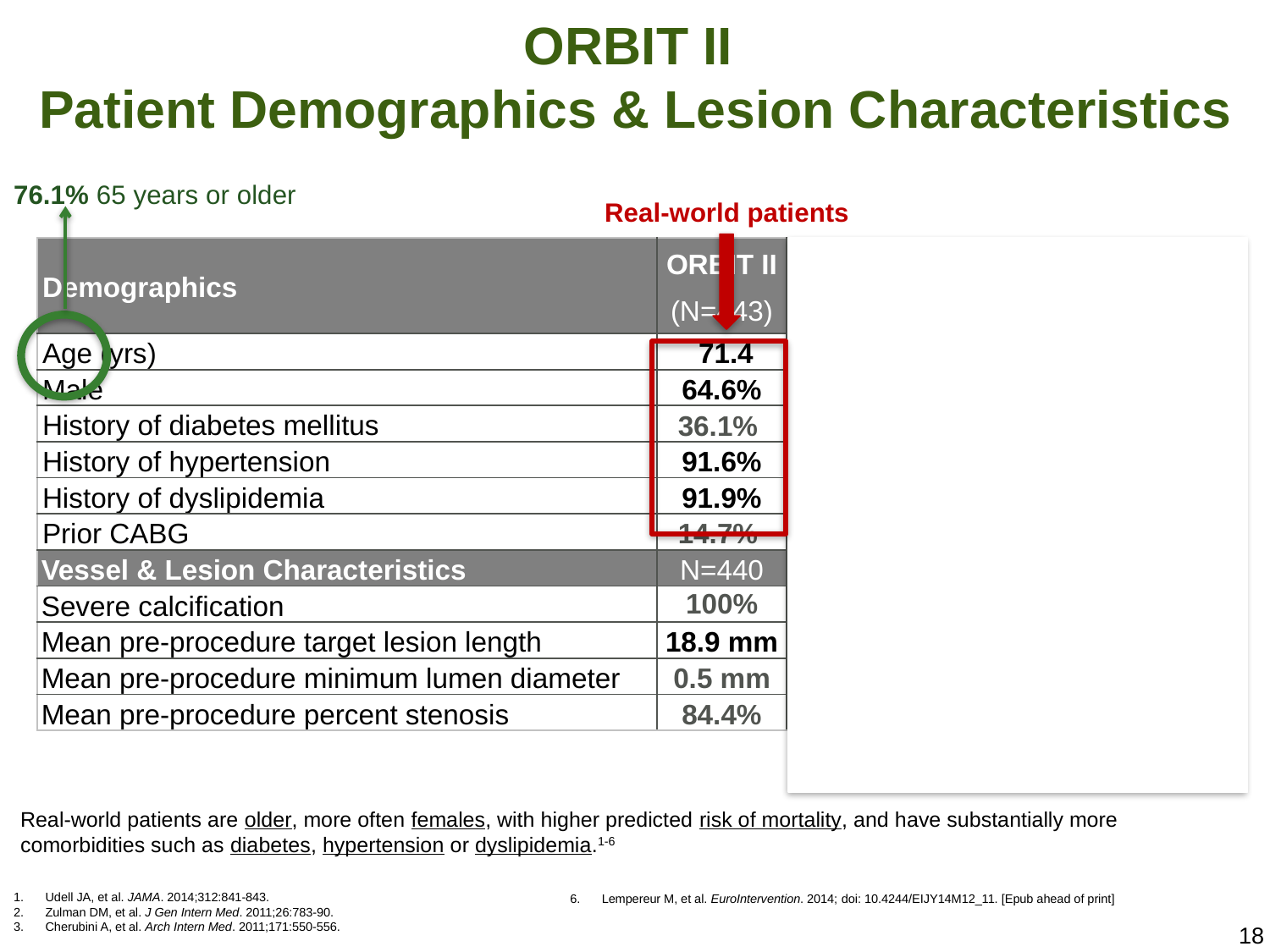

ORBIT II
Patient Demographics & Lesion Characteristics
76.1% 65 years or older
Real-world patients

| Demographics | ORBIT II (N=443) | ROTAXUS (N=120) | ACUITY/HORIZONS (N=402) |
| --- | --- | --- | --- |
| Age (yrs) | 71.4 | 70.5 | 65.3 |
| Male | 64.6% | 72.3% | 72.6% |
| History of diabetes mellitus | 36.1% | 27.7% | 25.6% |
| History of hypertension | 91.6% | 89.1% | 61.9% |
| History of dyslipidemia | 91.9% | 76.5% | 50.4% |
| Prior CABG | 14.7% | 7.6% | 14.4% |
| Vessel & Lesion Characteristics | N=440 | N=146 | N=402 |
| Severe calcification | 100% | 44.5% | 100% |
| Mean pre-procedure target lesion length | 18.9 mm | 20.6 mm | 14.9 mm |
| Mean pre-procedure minimum lumen diameter | 0.5 mm | - | 0.44 mm |
| Mean pre-procedure percent stenosis | 84.4% | 81.5% | 84.3% |

Real-world patients are older, more often females, with higher predicted risk of mortality, and have substantially more comorbidities such as diabetes, hypertension or dyslipidemia.1-6
Udell JA, et al. JAMA. 2014;312:841-843.
Zulman DM, et al. J Gen Intern Med. 2011;26:783-90.
Cherubini A, et al. Arch Intern Med. 2011;171:550-556.

Niederseer  D, et al. International Journal of Cardiology. 2013;168:1859–1865.
Lind KD.  AARP Public Policy Institute. 2011
Lempereur M, et al. EuroIntervention. 2014; doi: 10.4244/EIJY14M12_11. [Epub ahead of print]
18